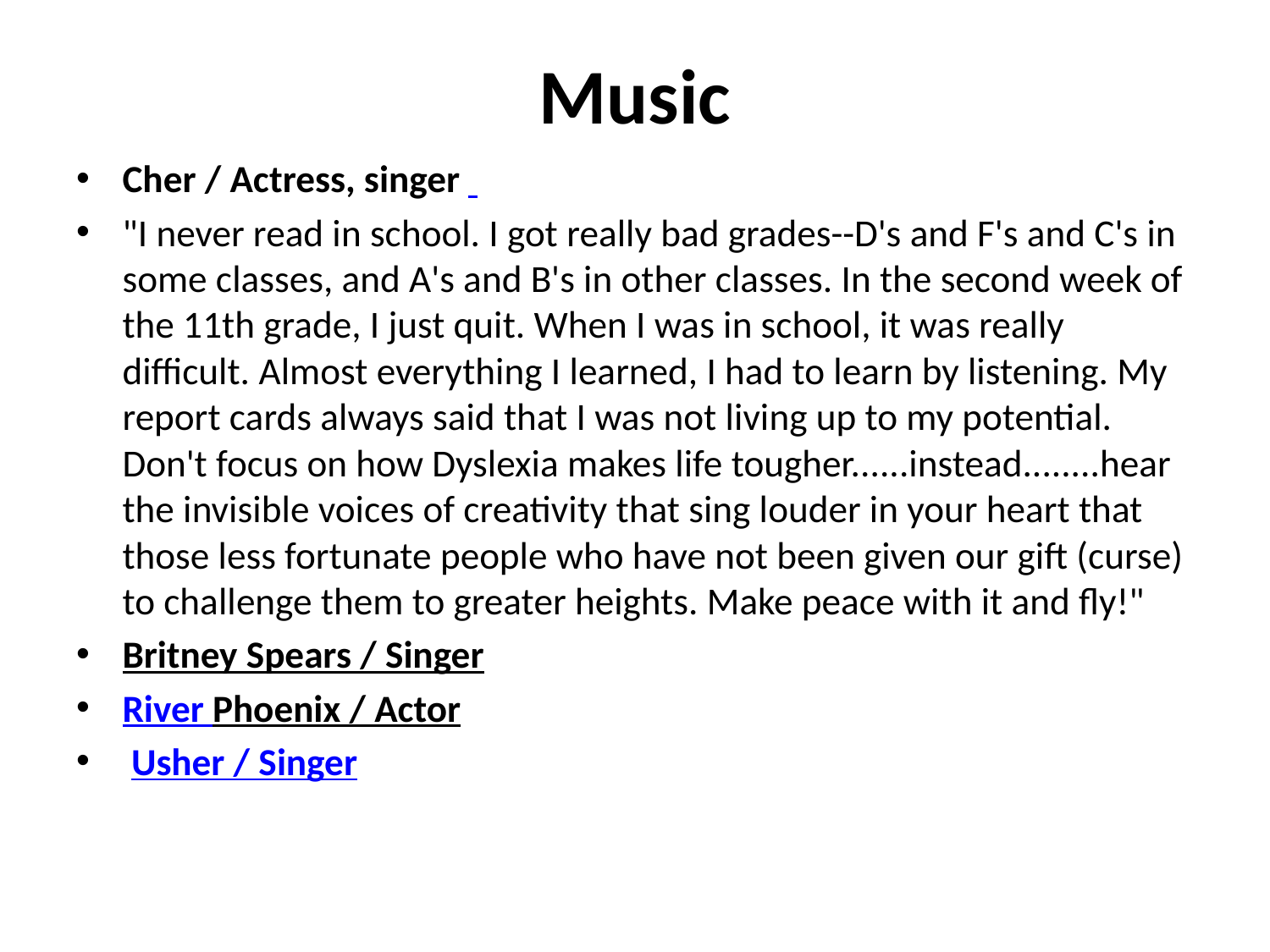

# Music
Cher / Actress, singer
"I never read in school. I got really bad grades--D's and F's and C's in some classes, and A's and B's in other classes. In the second week of the 11th grade, I just quit. When I was in school, it was really difficult. Almost everything I learned, I had to learn by listening. My report cards always said that I was not living up to my potential. Don't focus on how Dyslexia makes life tougher......instead........hear the invisible voices of creativity that sing louder in your heart that those less fortunate people who have not been given our gift (curse) to challenge them to greater heights. Make peace with it and fly!"
Britney Spears / Singer
River Phoenix / Actor
 Usher / Singer